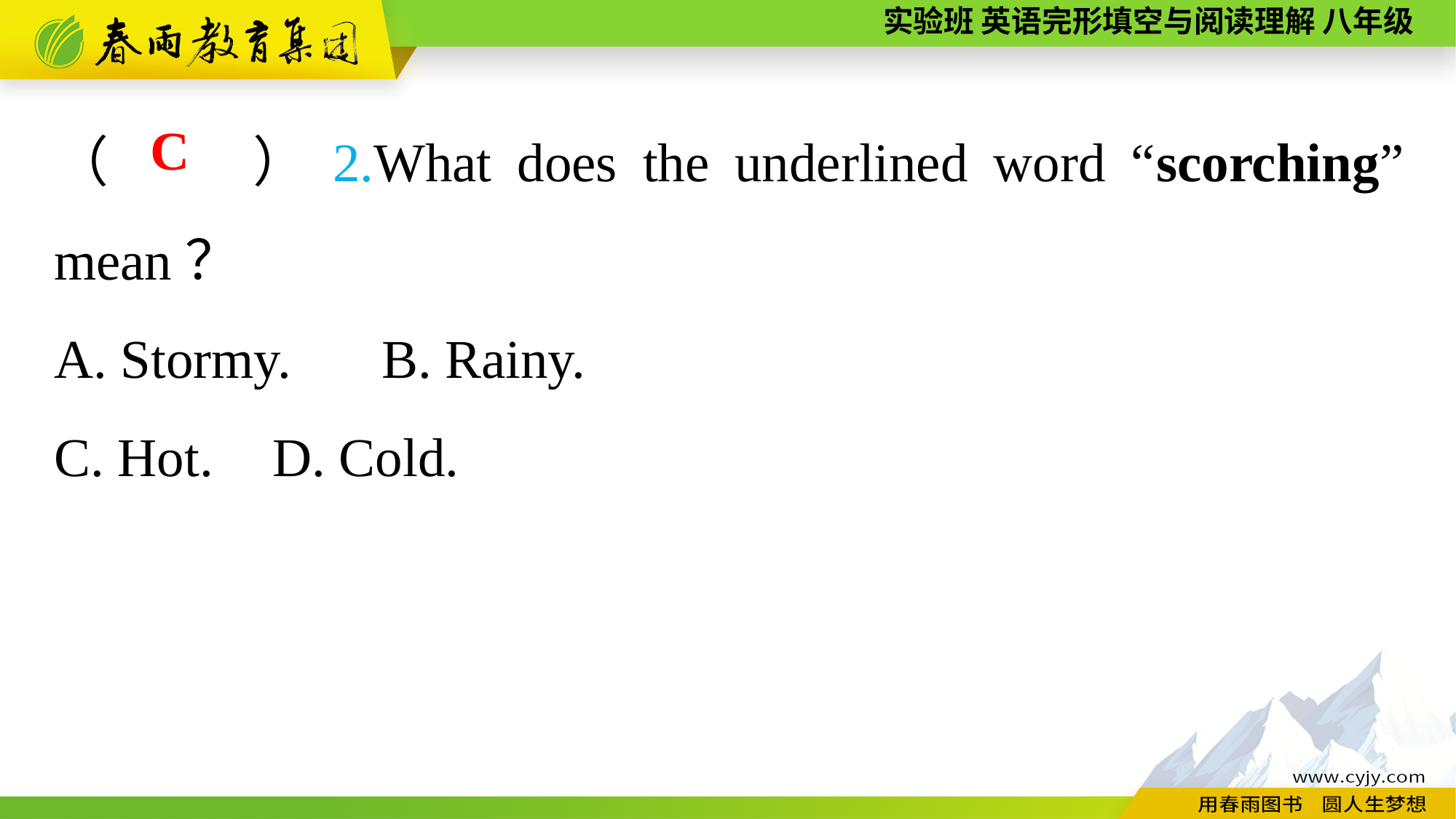

（　　）2.What does the underlined word “scorching” mean？
A. Stormy.	B. Rainy.
C. Hot.	D. Cold.
C